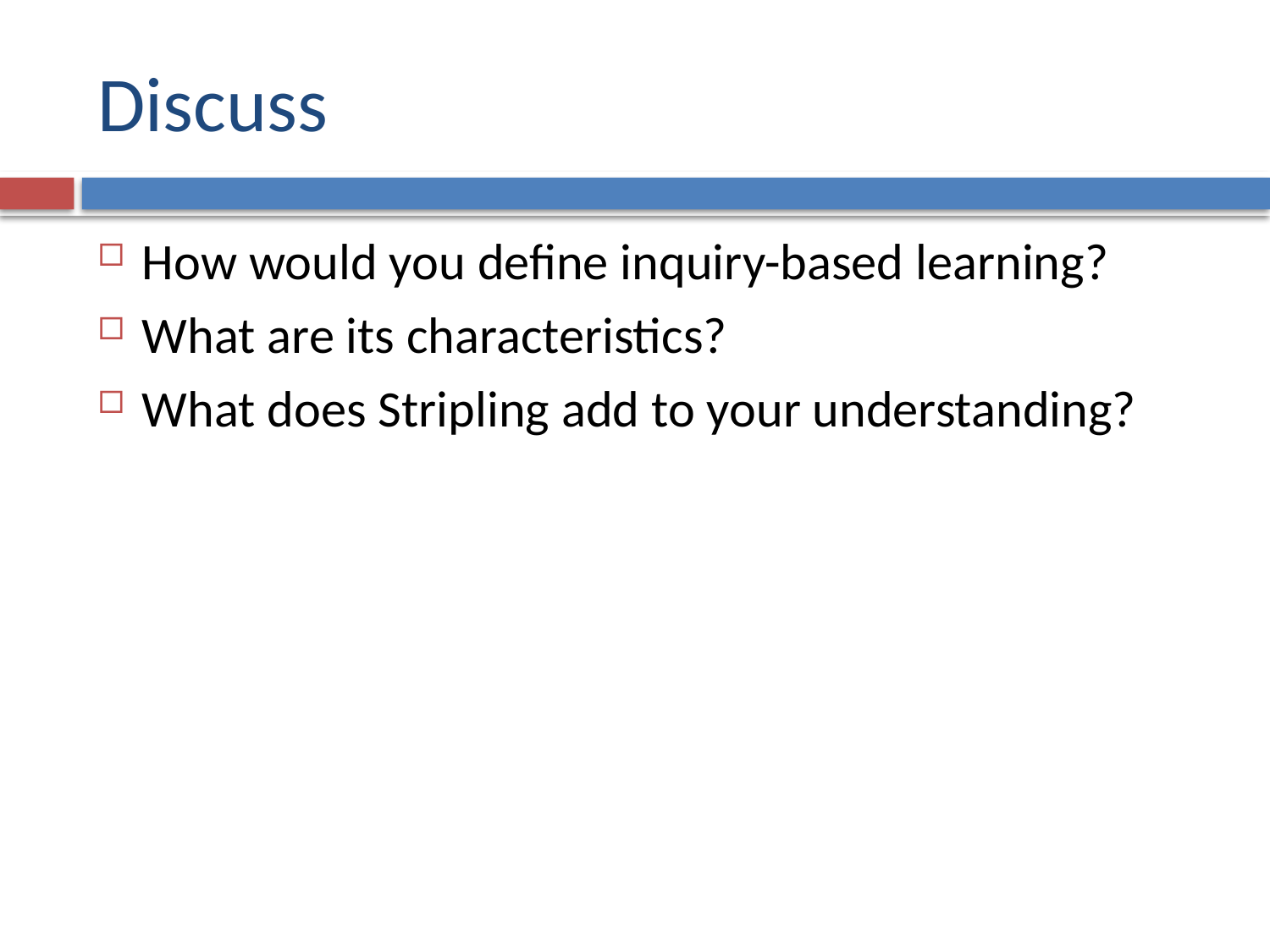

# Discuss
How would you define inquiry-based learning?
What are its characteristics?
What does Stripling add to your understanding?